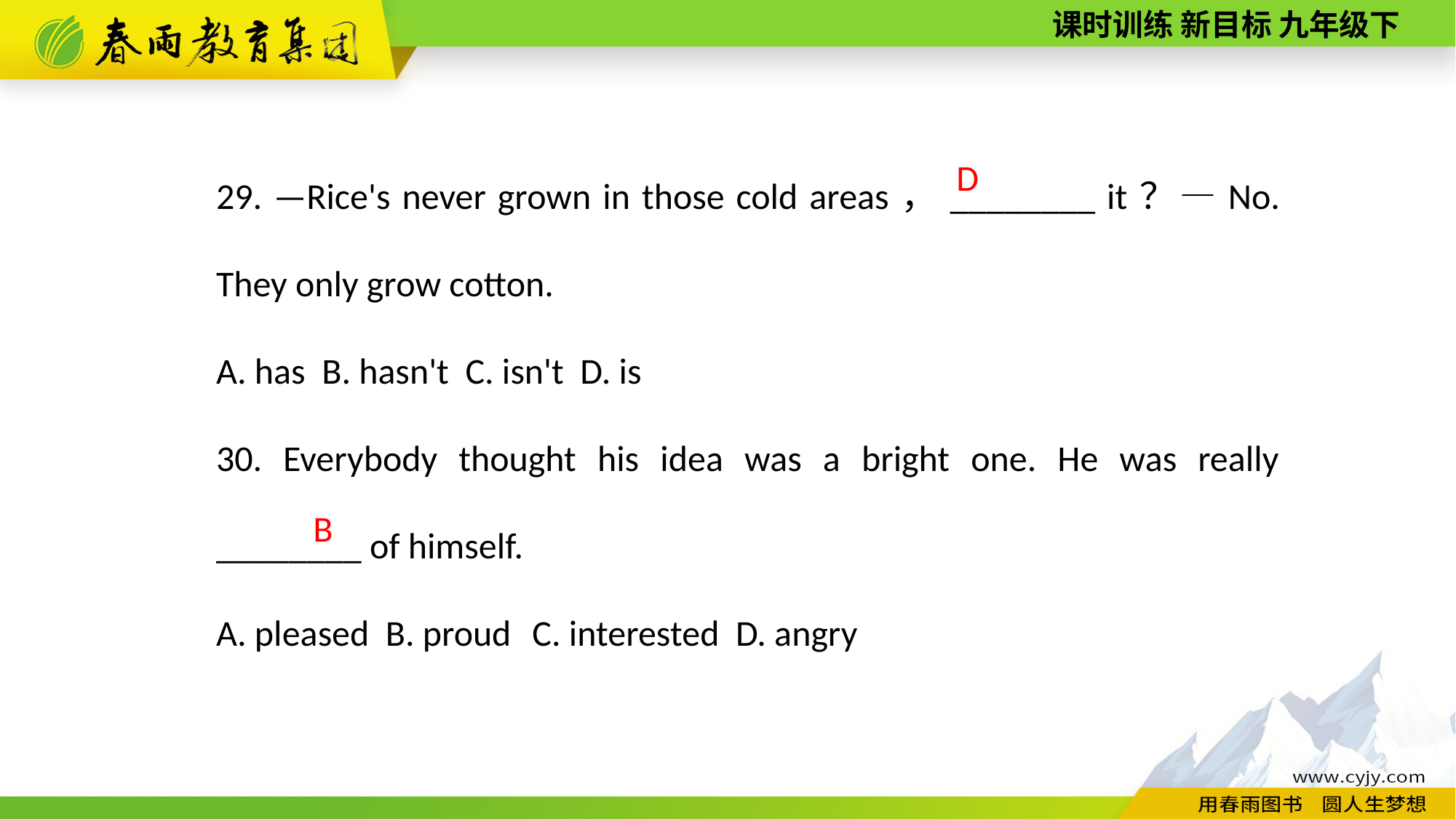

29. —Rice's never grown in those cold areas，________ it？—No. They only grow cotton.
A. has  B. hasn't  C. isn't  D. is
30. Everybody thought his idea was a bright one. He was really ________ of himself.
A. pleased  B. proud   C. interested  D. angry
D
B